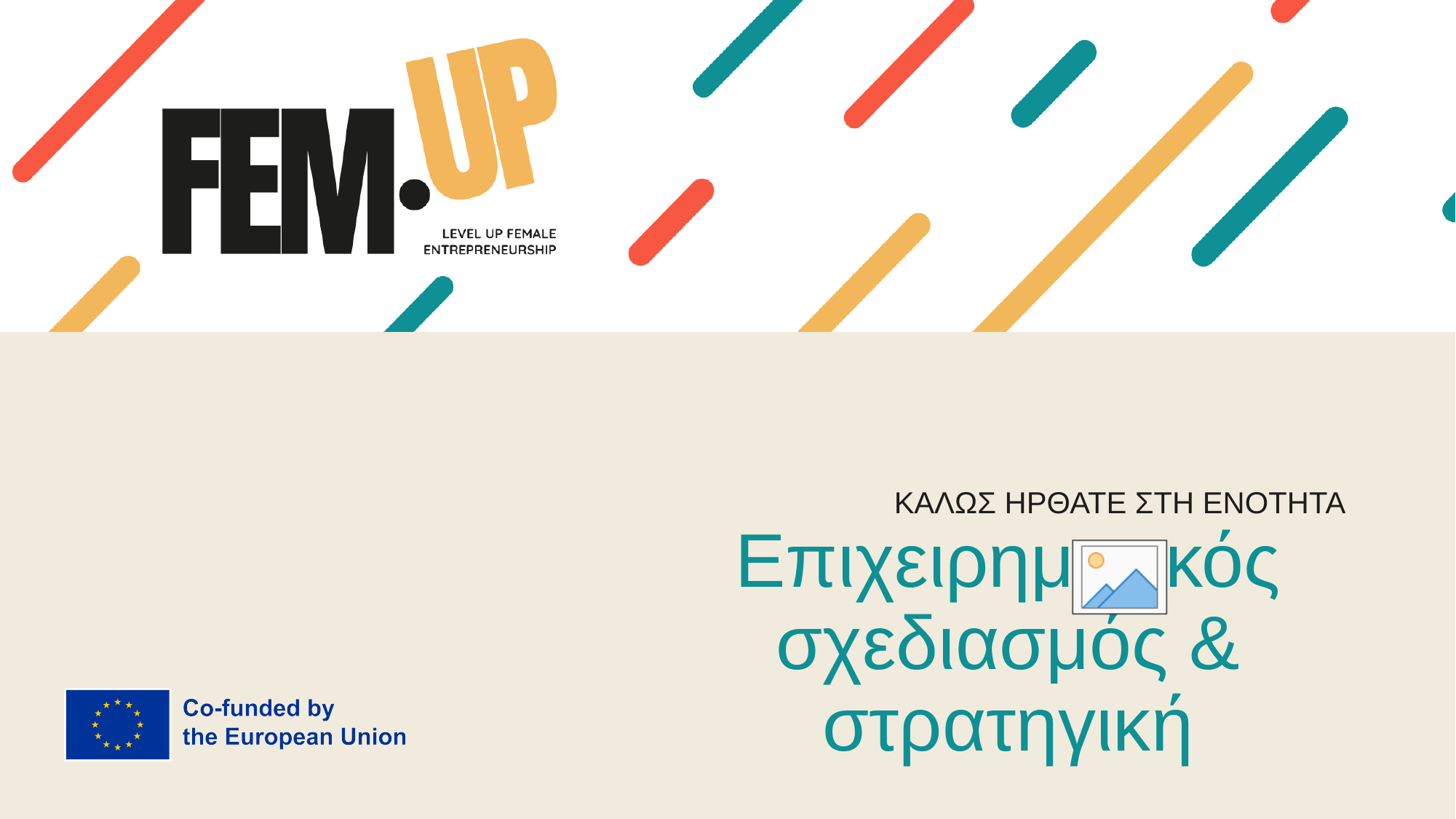

ΚΑΛΩΣ ΗΡΘΑΤΕ ΣΤΗ ΕΝΟΤΗΤΑ
# Επιχειρηματικός σχεδιασμός & στρατηγική